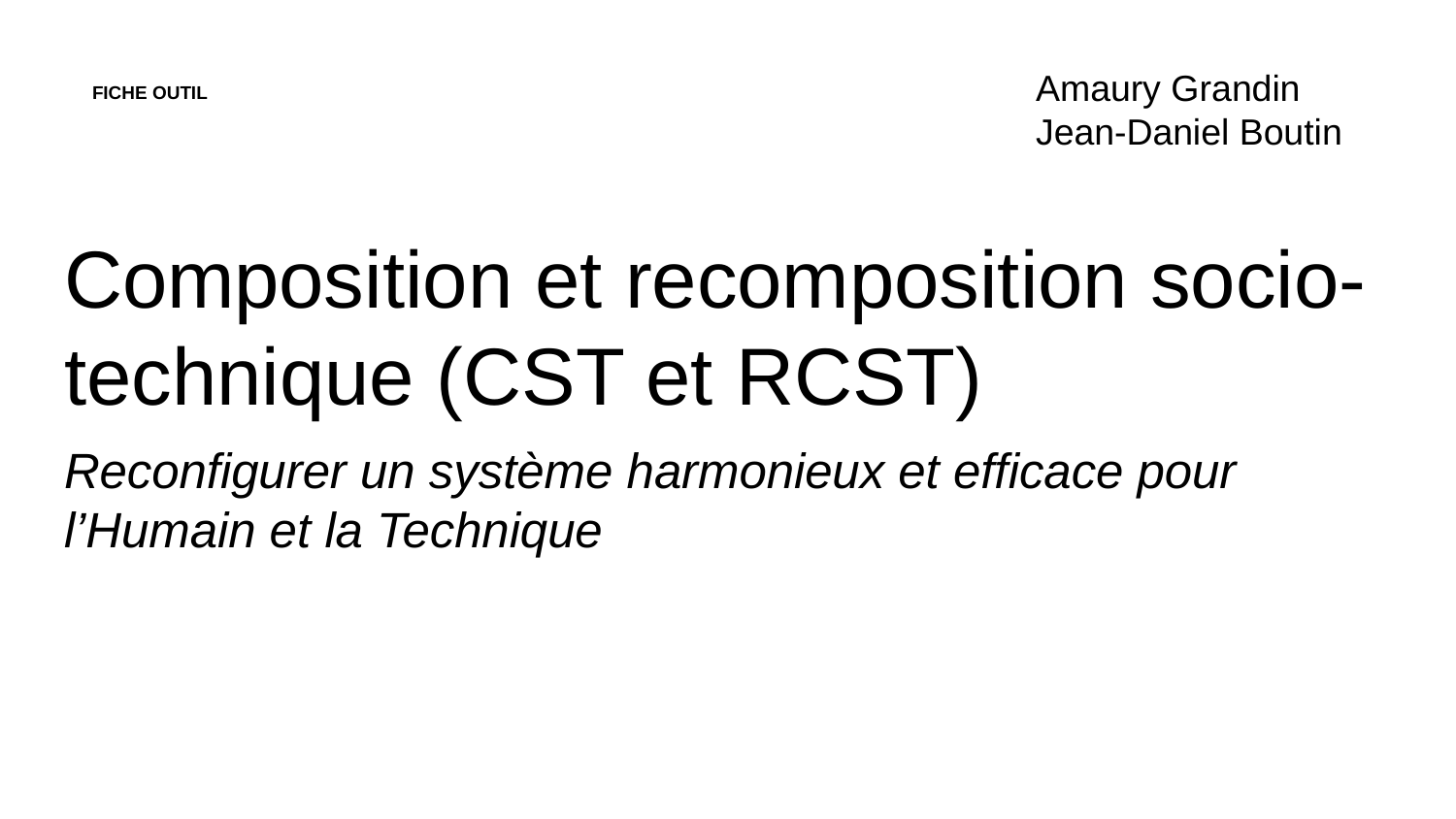

Amaury Grandin
Jean-Daniel Boutin
FICHE OUTIL
# Composition et recomposition socio- technique (CST et RCST)
Reconfigurer un système harmonieux et efficace pour l’Humain et la Technique